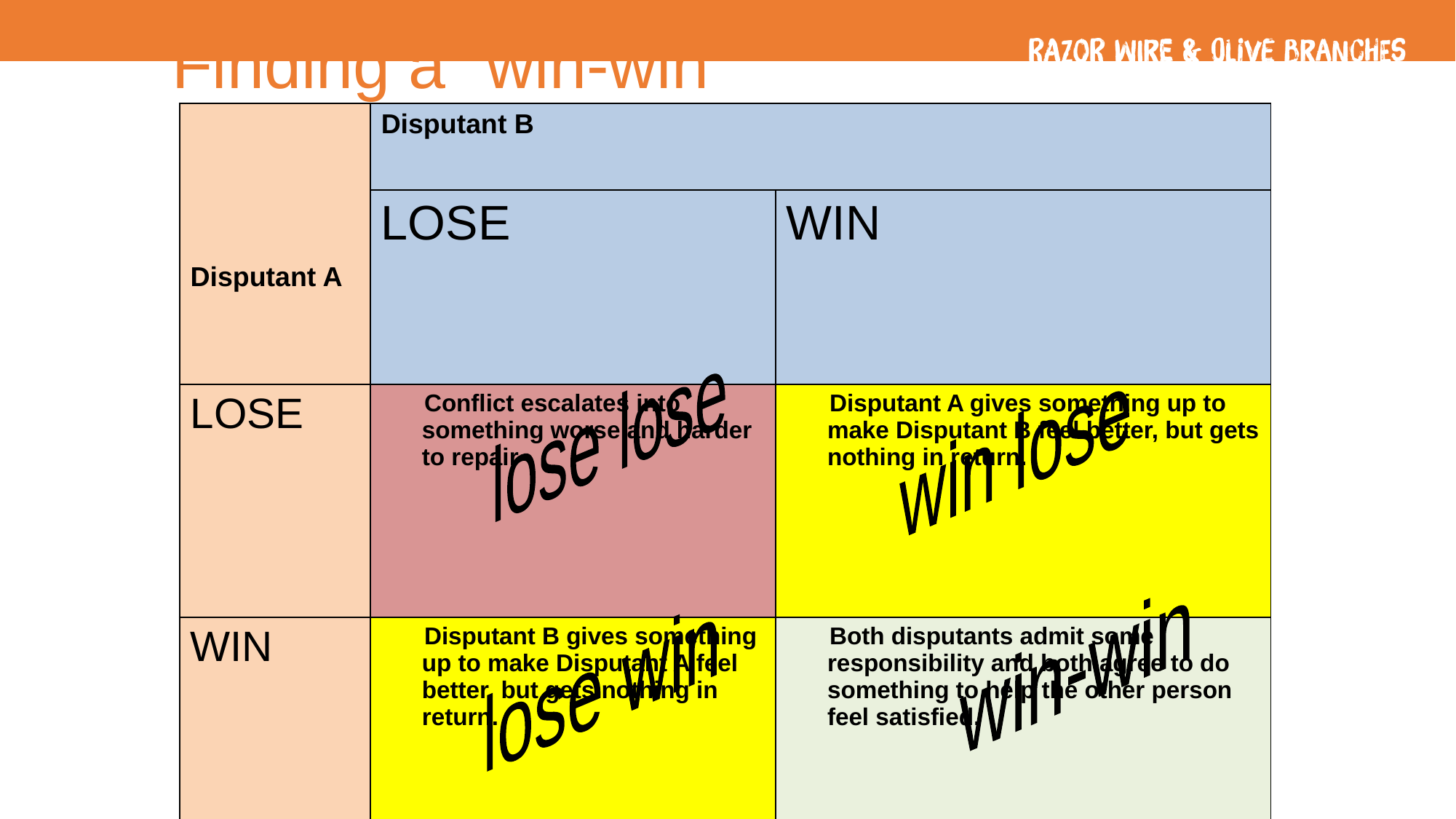

# What will happen when there’s conflict?
Finding a “win-win”
| Disputant A | Disputant B |  |
| --- | --- | --- |
|  | LOSE | WIN |
| LOSE | Conflict escalates into something worse and harder to repair | Disputant A gives something up to make Disputant B feel better, but gets nothing in return. |
| WIN | Disputant B gives something up to make Disputant A feel better, but gets nothing in return. | Both disputants admit some responsibility and both agree to do something to help the other person feel satisfied. |
lose lose
win lose
win-win
lose win